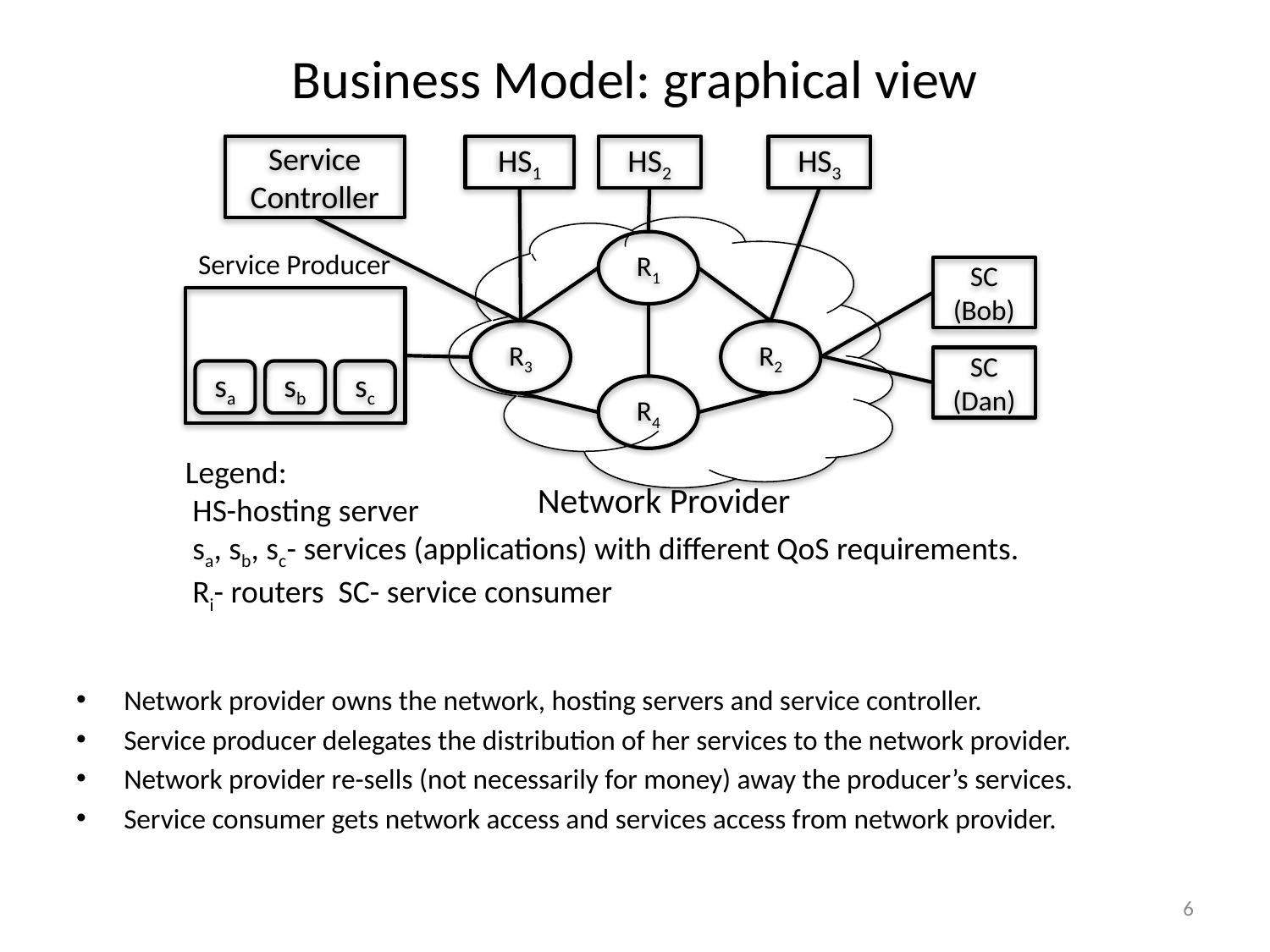

# Business Model: graphical view

Service Controller
HS1
HS2
HS3
R1
Service Producer
SC
(Bob)

R3
R2
SC
(Dan)
sa
sb
sc
R4
Legend:
 HS-hosting server
 sa, sb, sc- services (applications) with different QoS requirements.
 Ri- routers  SC- service consumer
Network Provider
Network provider owns the network, hosting servers and service controller.
Service producer delegates the distribution of her services to the network provider.
Network provider re-sells (not necessarily for money) away the producer’s services.
Service consumer gets network access and services access from network provider.

6